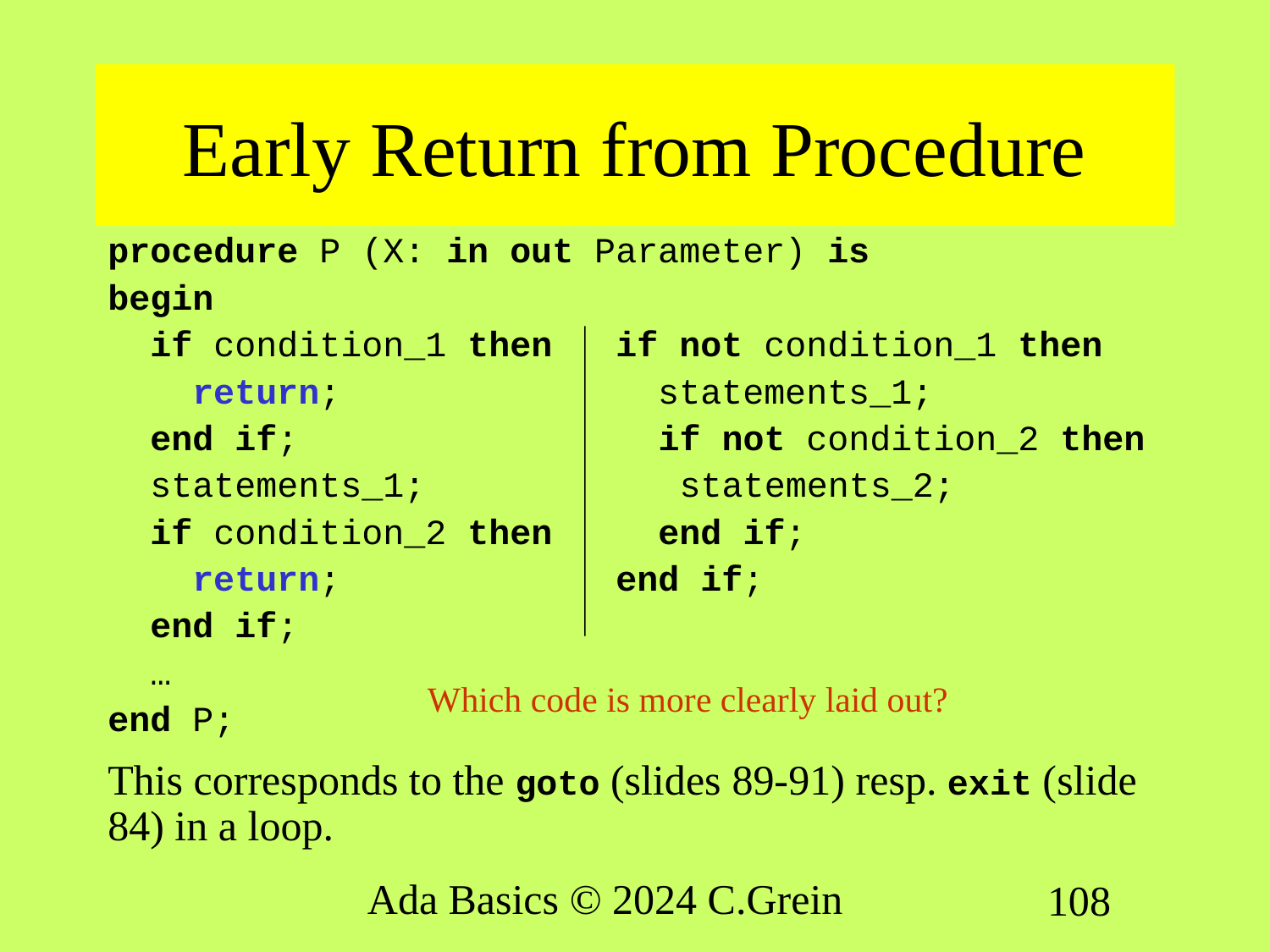

# Early Return from Procedure
procedure P (X: in out Parameter) is
begin
  if condition_1 then   if not condition_1 then
    return;               statements_1;
  end if;                 if not condition_2 then
  statements_1;            statements_2;
  if condition_2 then     end if;
    return;             end if;
  end if;
  …
end P;

This corresponds to the goto (slides 89-91) resp. exit (slide 84) in a loop.
Which code is more clearly laid out?
Ada Basics © 2024 C.Grein
108